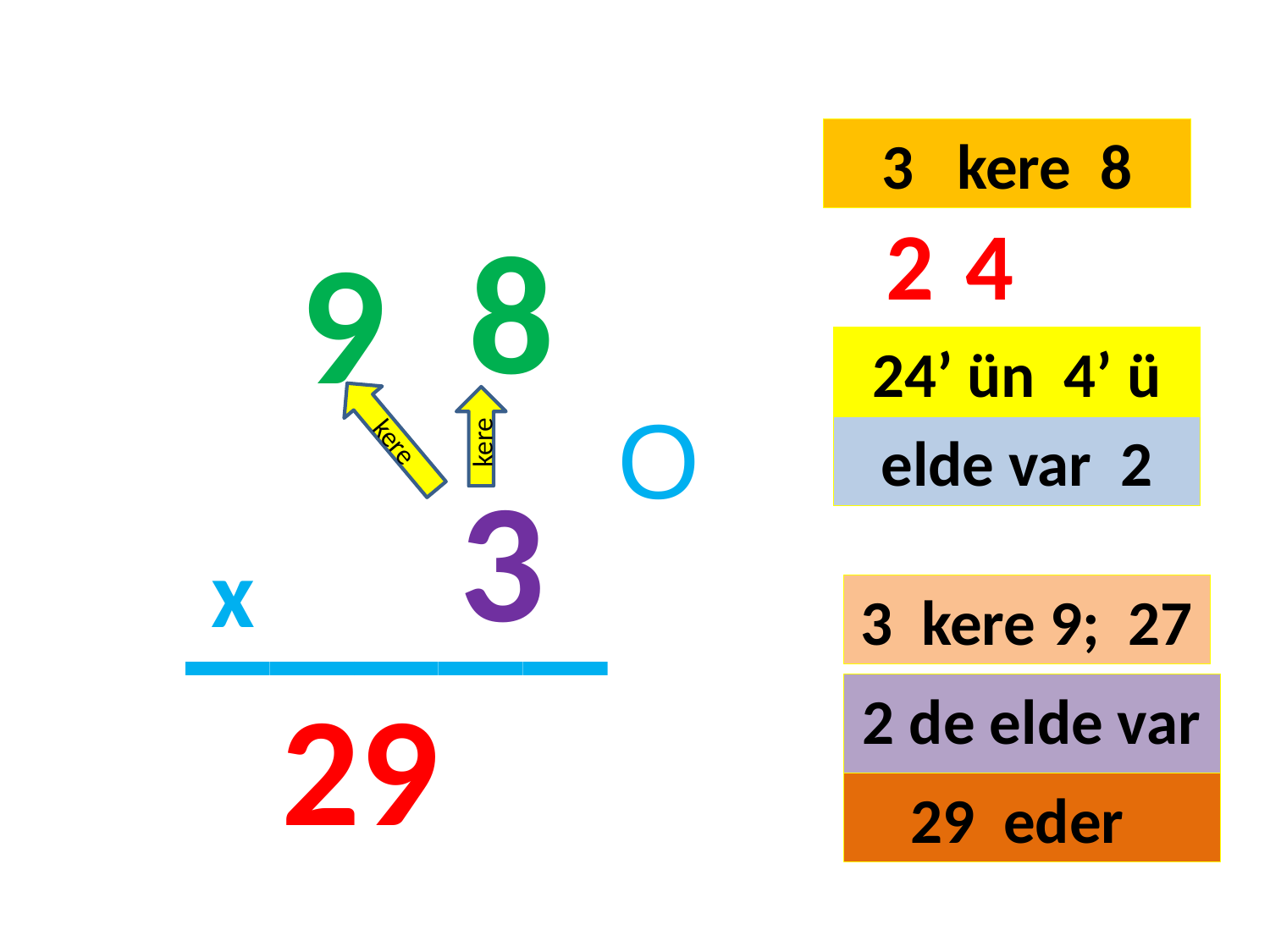

3   kere  8
8
2
4
9
#

24’ ün  4’ ü
kere
kere
O
elde var  2

3
_____

x
3  kere 9;  27
29
2 de elde var
29  eder